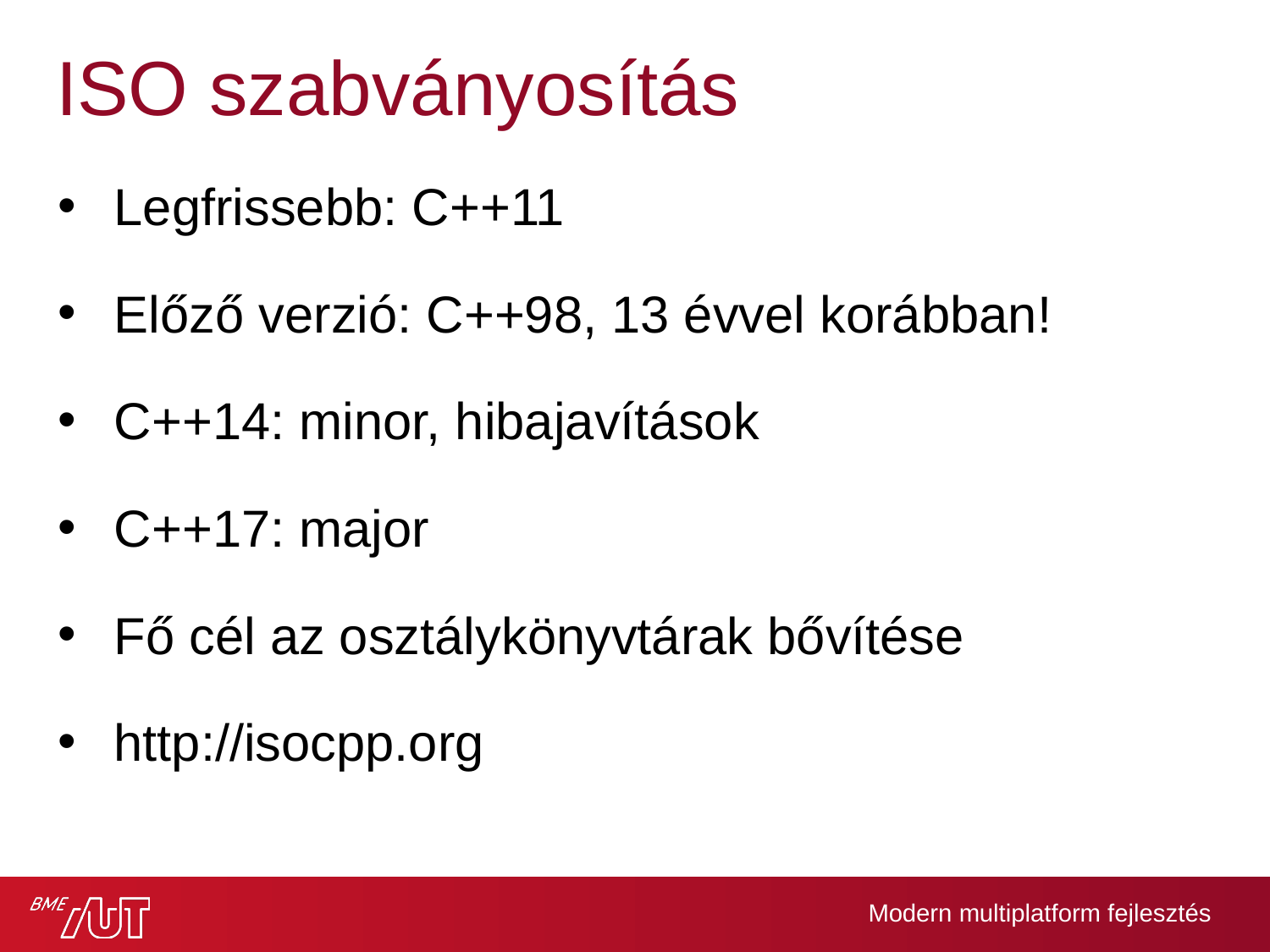

# ISO szabványosítás
Legfrissebb: C++11
Előző verzió: C++98, 13 évvel korábban!
C++14: minor, hibajavítások
C++17: major
Fő cél az osztálykönyvtárak bővítése
http://isocpp.org

Modern multiplatform fejlesztés